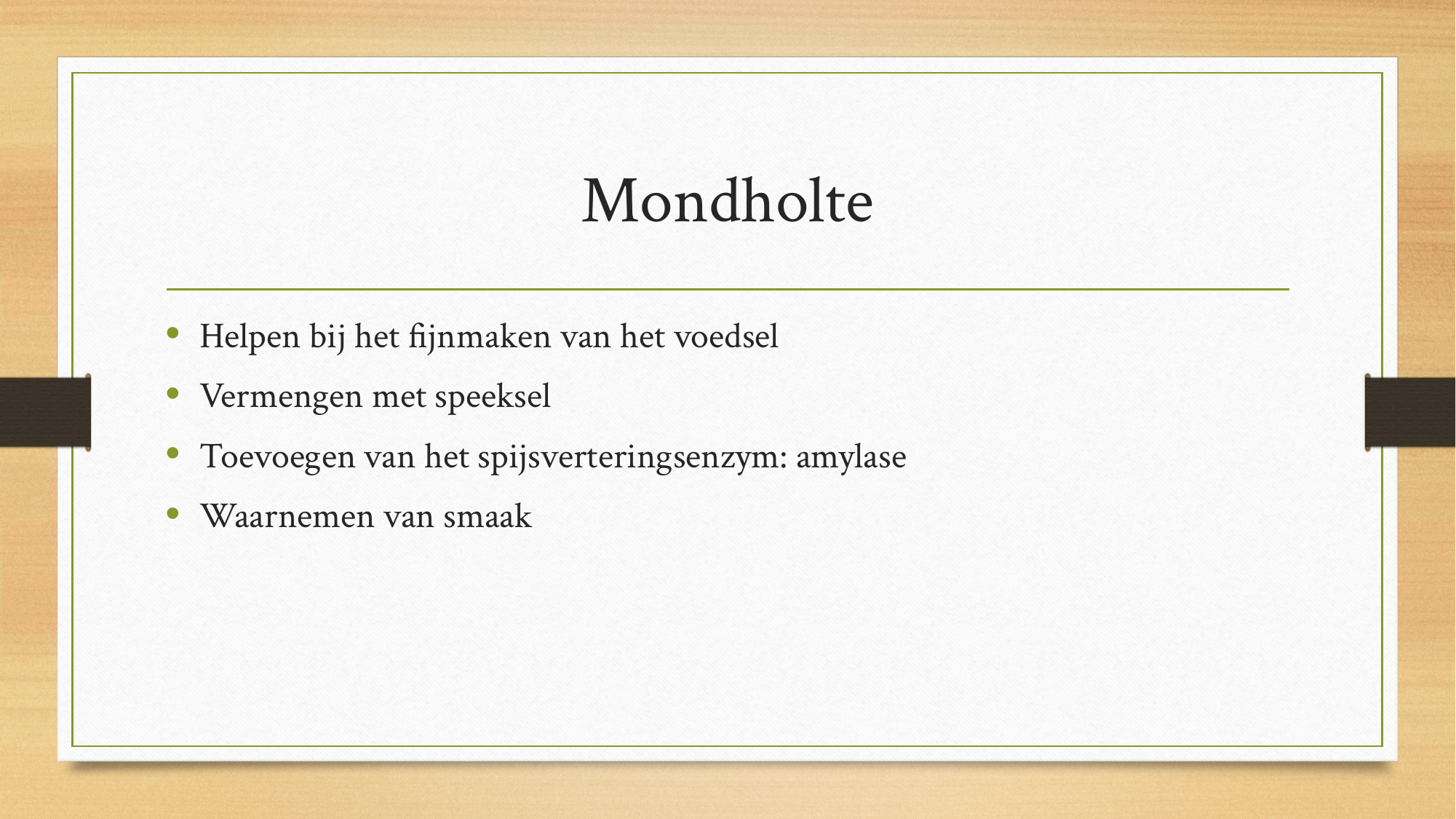

# Mondholte
Helpen bij het fijnmaken van het voedsel
Vermengen met speeksel
Toevoegen van het spijsverteringsenzym: amylase
Waarnemen van smaak